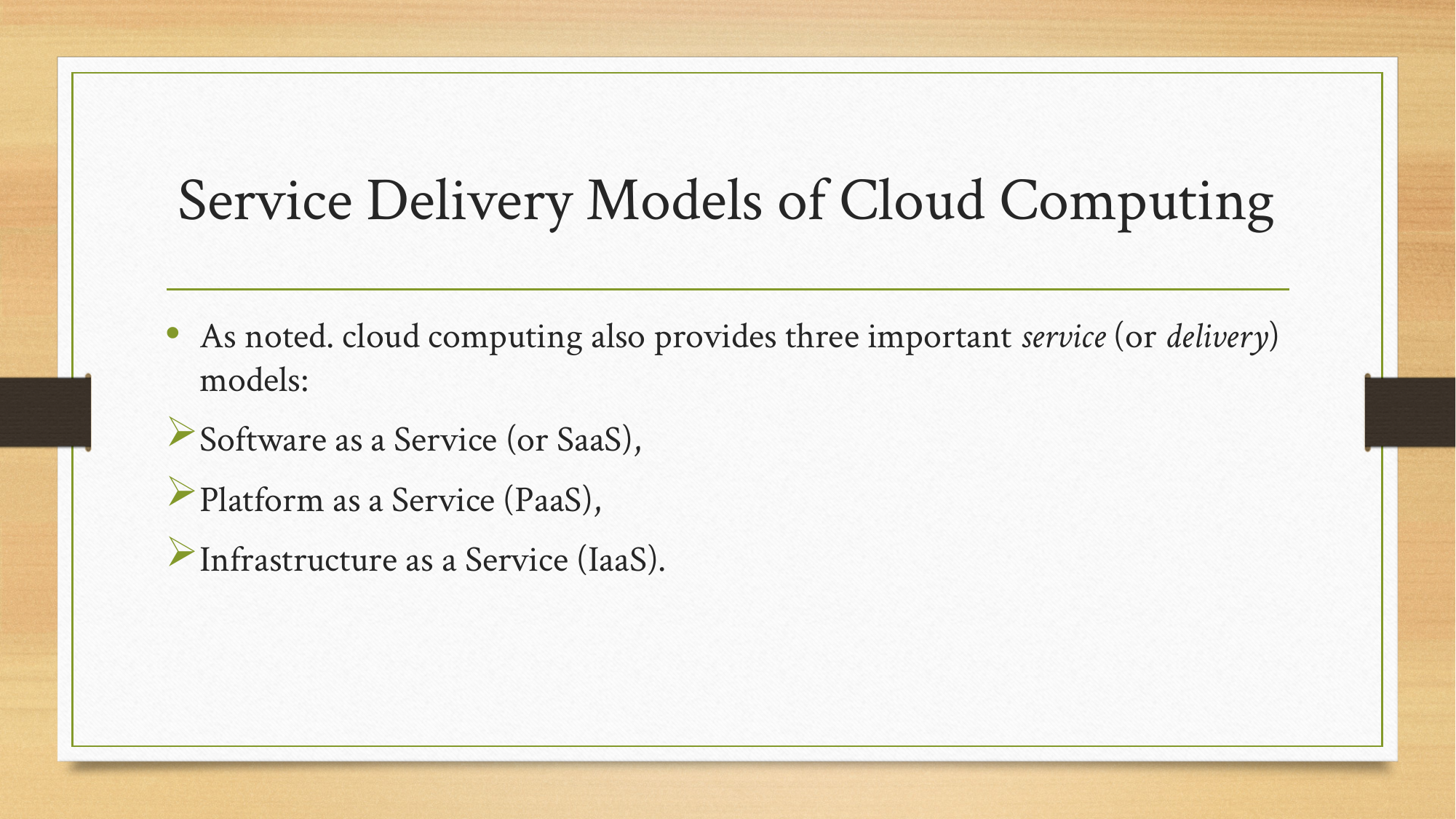

# Service Delivery Models of Cloud Computing
As noted. cloud computing also provides three important service (or delivery) models:
Software as a Service (or SaaS),
Platform as a Service (PaaS),
Infrastructure as a Service (IaaS).